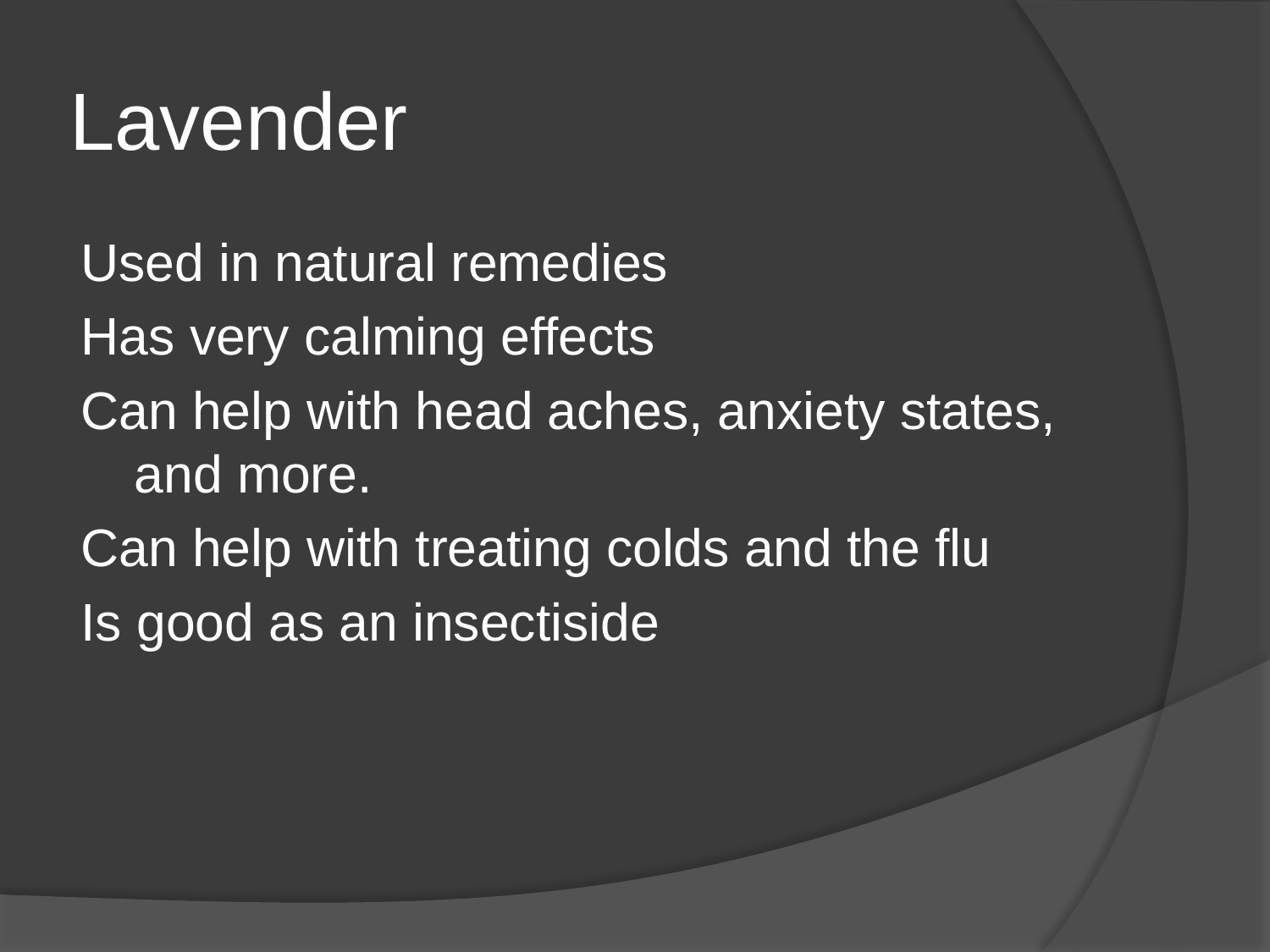

# Lavender
Used in natural remedies
Has very calming effects
Can help with head aches, anxiety states, and more.
Can help with treating colds and the flu
Is good as an insectiside